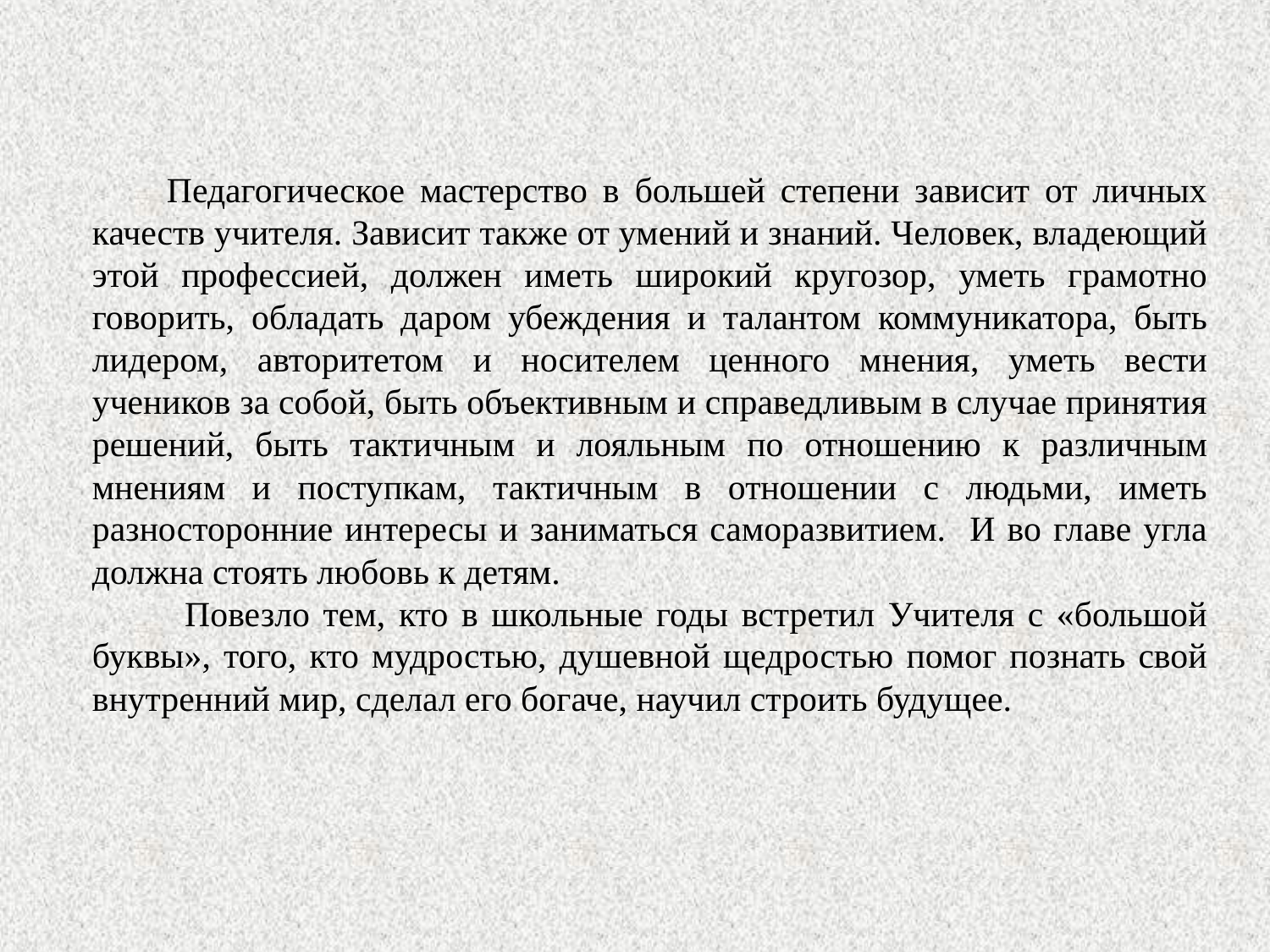

Педагогическое мастерство в большей степени зависит от личных качеств учителя. Зависит также от умений и знаний. Человек, владеющий этой профессией, должен иметь широкий кругозор, уметь грамотно говорить, обладать даром убеждения и талантом коммуникатора, быть лидером, авторитетом и носителем ценного мнения, уметь вести учеников за собой, быть объективным и справедливым в случае принятия решений, быть тактичным и лояльным по отношению к различным мнениям и поступкам, тактичным в отношении с людьми, иметь разносторонние интересы и заниматься саморазвитием.  И во главе угла должна стоять любовь к детям.
       Повезло тем, кто в школьные годы встретил Учителя с «большой буквы», того, кто мудростью, душевной щедростью помог познать свой внутренний мир, сделал его богаче, научил строить будущее.